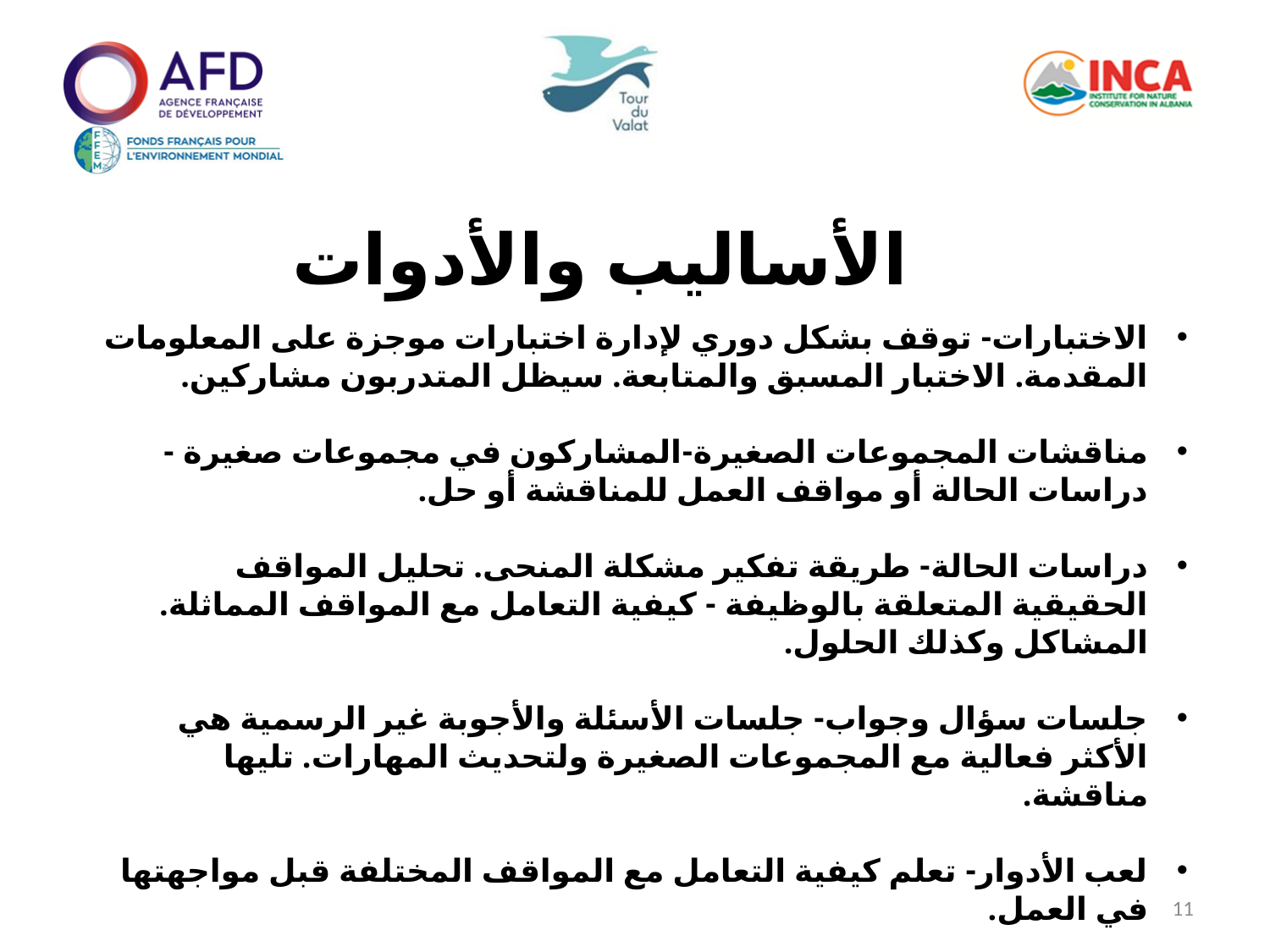

الأساليب والأدوات
الاختبارات- توقف بشكل دوري لإدارة اختبارات موجزة على المعلومات المقدمة. الاختبار المسبق والمتابعة. سيظل المتدربون مشاركين.

مناقشات المجموعات الصغيرة-المشاركون في مجموعات صغيرة - دراسات الحالة أو مواقف العمل للمناقشة أو حل.

دراسات الحالة- طريقة تفكير مشكلة المنحى. تحليل المواقف الحقيقية المتعلقة بالوظيفة - كيفية التعامل مع المواقف المماثلة. المشاكل وكذلك الحلول.

جلسات سؤال وجواب- جلسات الأسئلة والأجوبة غير الرسمية هي الأكثر فعالية مع المجموعات الصغيرة ولتحديث المهارات. تليها مناقشة.

لعب الأدوار- تعلم كيفية التعامل مع المواقف المختلفة قبل مواجهتها في العمل.

11